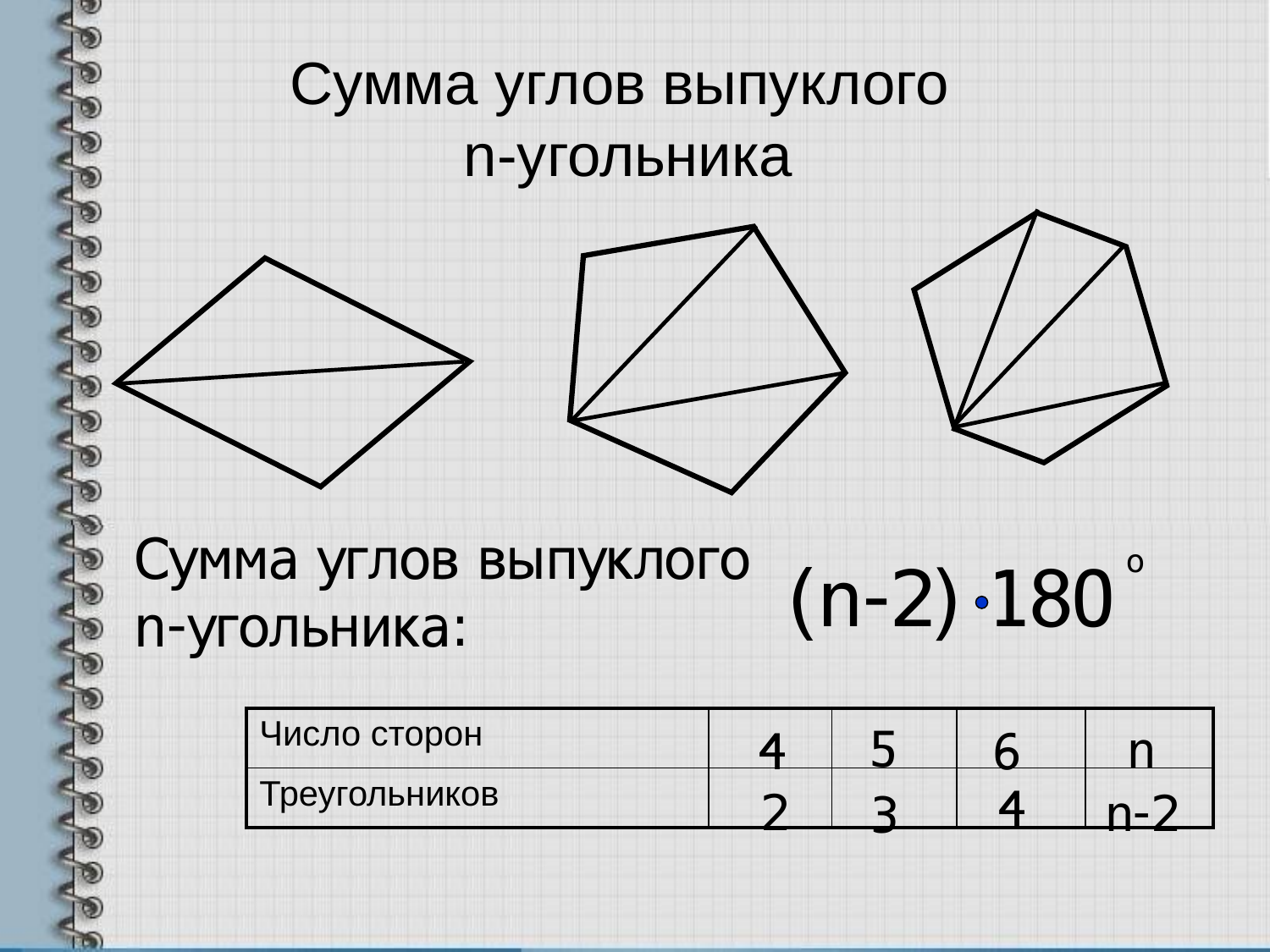

# Сумма углов выпуклого n-угольника

Сумма углов выпуклого
n-угольника:
o
(n-2) 180

| Число сторон |  |  |  |  |
| --- | --- | --- | --- | --- |
| Треугольников |  |  |  |  |
5
n
4
6
4
2
n-2
3